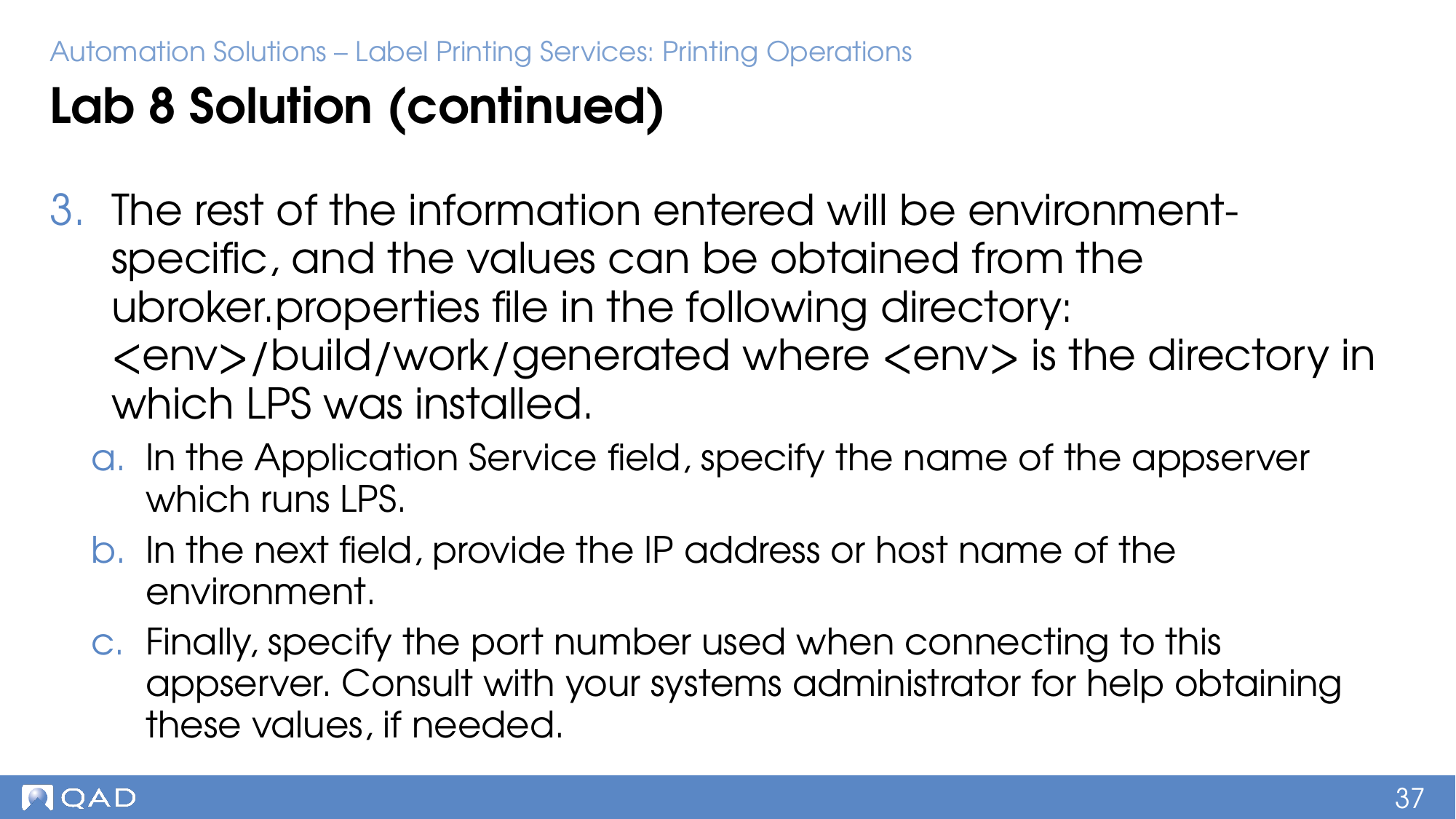

Automation Solutions – Label Printing Services: Printing Operations
# Lab 8 Solution (continued)
The rest of the information entered will be environment-specific, and the values can be obtained from the ubroker.properties file in the following directory: <env>/build/work/generated where <env> is the directory in which LPS was installed.
In the Application Service field, specify the name of the appserver which runs LPS.
In the next field, provide the IP address or host name of the environment.
Finally, specify the port number used when connecting to this appserver. Consult with your systems administrator for help obtaining these values, if needed.

37